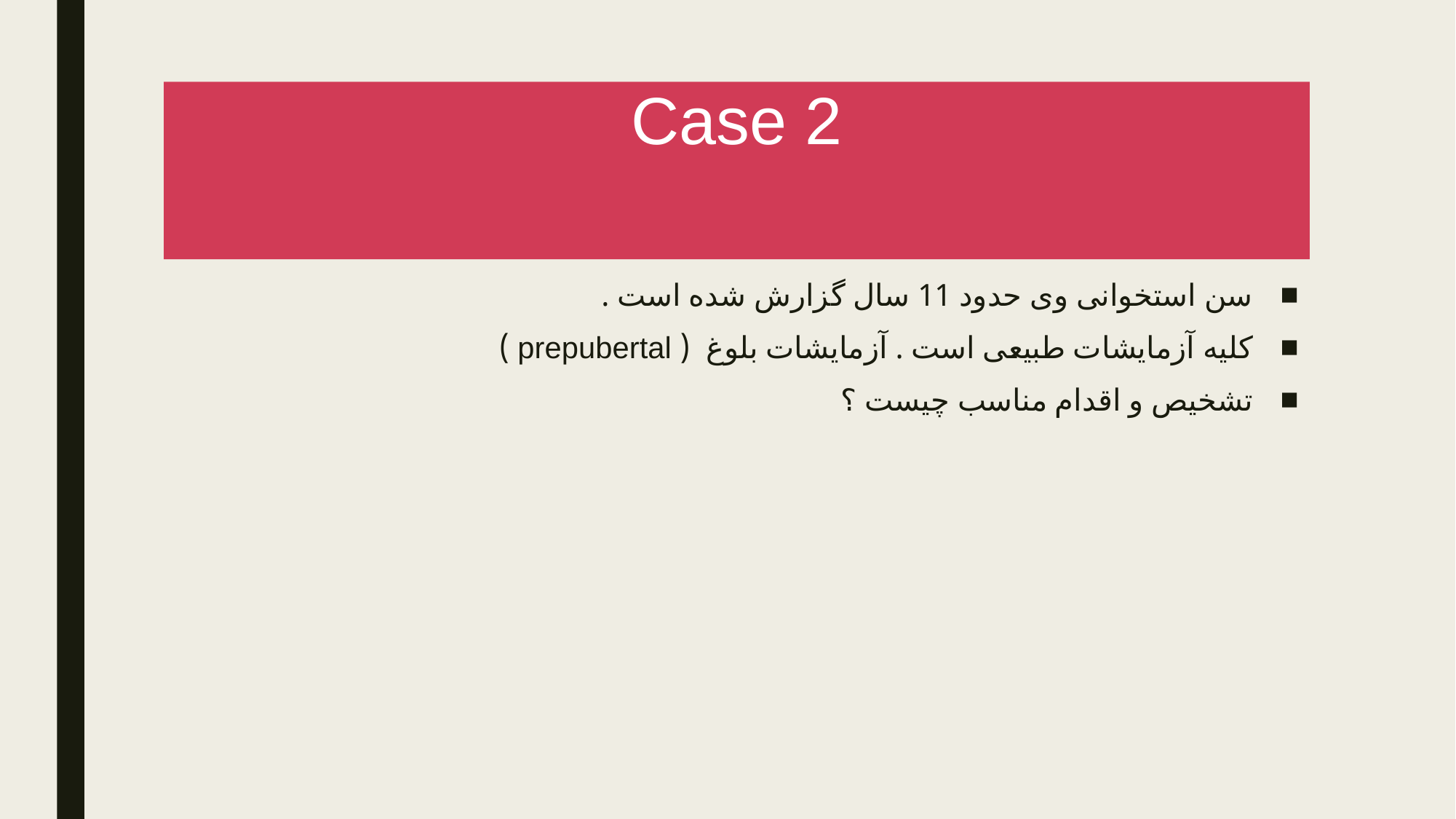

# Case 2
سن استخوانی وی حدود 11 سال گزارش شده است .
کلیه آزمایشات طبیعی است . آزمایشات بلوغ  ( prepubertal )
تشخیص و اقدام مناسب چیست ؟